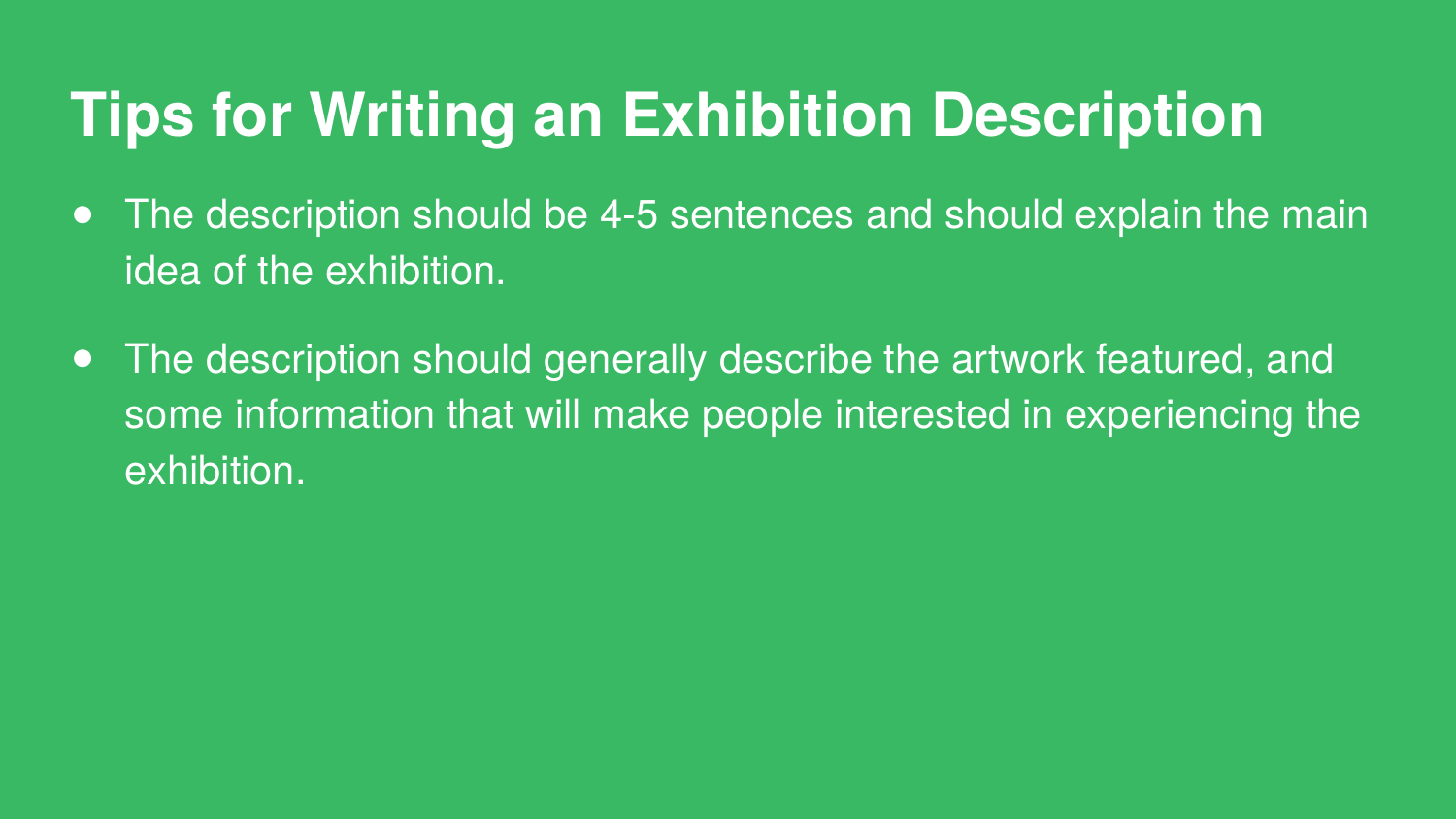

Tips for Writing an Exhibition Description
The description should be 4-5 sentences and should explain the main idea of the exhibition.
The description should generally describe the artwork featured, and some information that will make people interested in experiencing the exhibition.